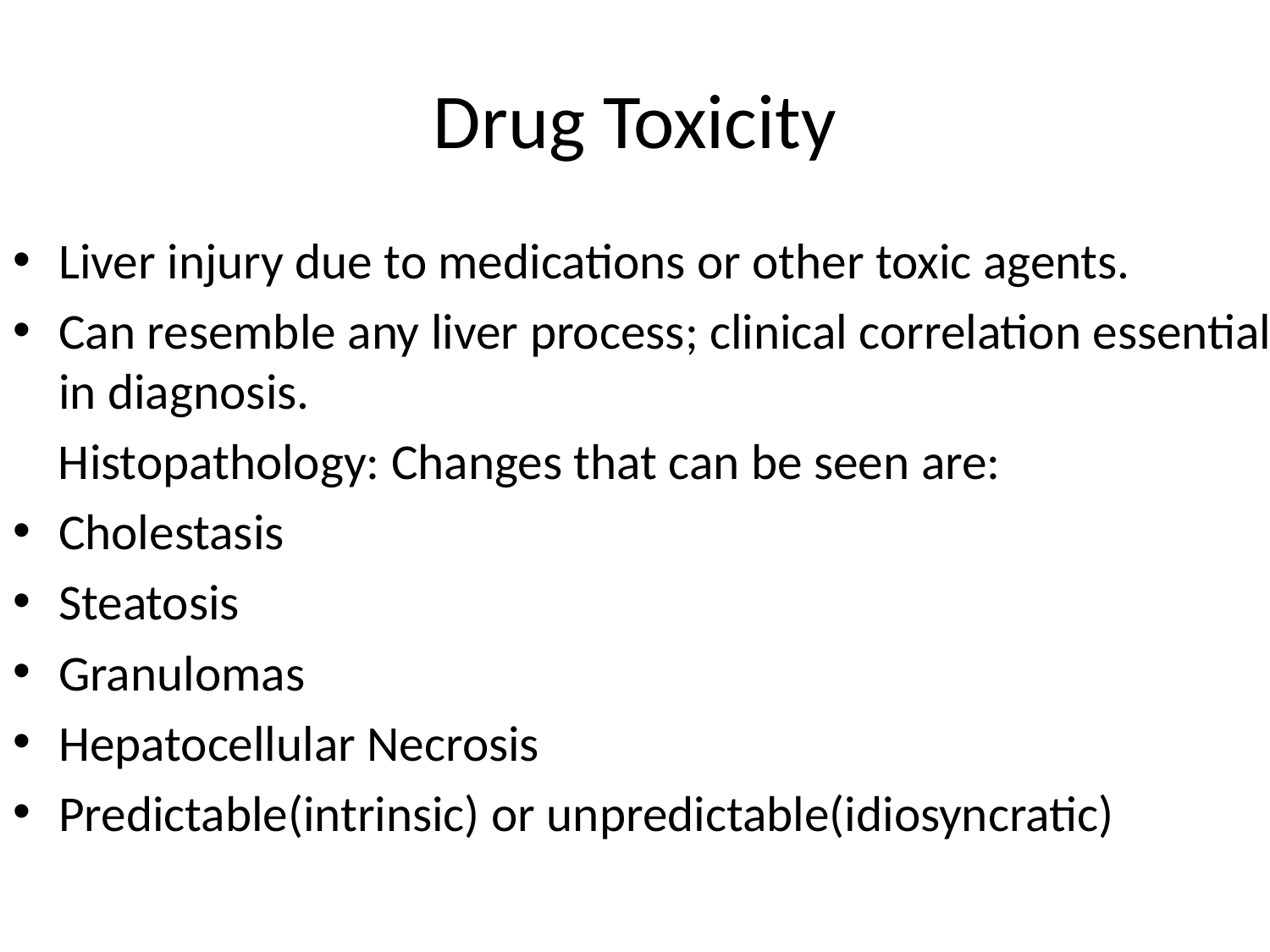

# Drug Toxicity
Liver injury due to medications or other toxic agents.
Can resemble any liver process; clinical correlation essential in diagnosis.
    Histopathology: Changes that can be seen are:
Cholestasis
Steatosis
Granulomas
Hepatocellular Necrosis
Predictable(intrinsic) or unpredictable(idiosyncratic)